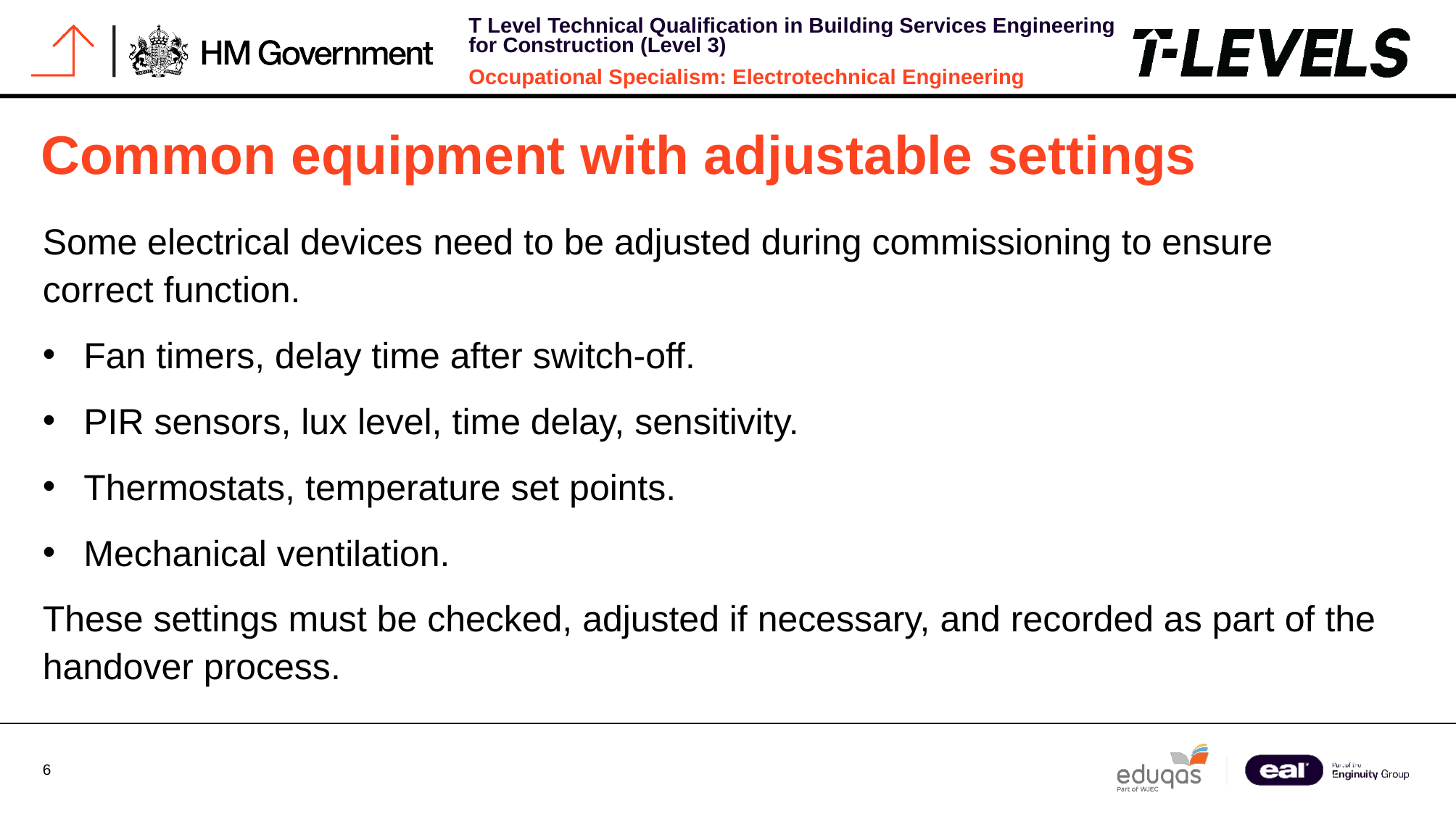

# Common equipment with adjustable settings
Some electrical devices need to be adjusted during commissioning to ensure correct function.
Fan timers, delay time after switch-off.
PIR sensors, lux level, time delay, sensitivity.
Thermostats, temperature set points.
Mechanical ventilation.
These settings must be checked, adjusted if necessary, and recorded as part of the handover process.